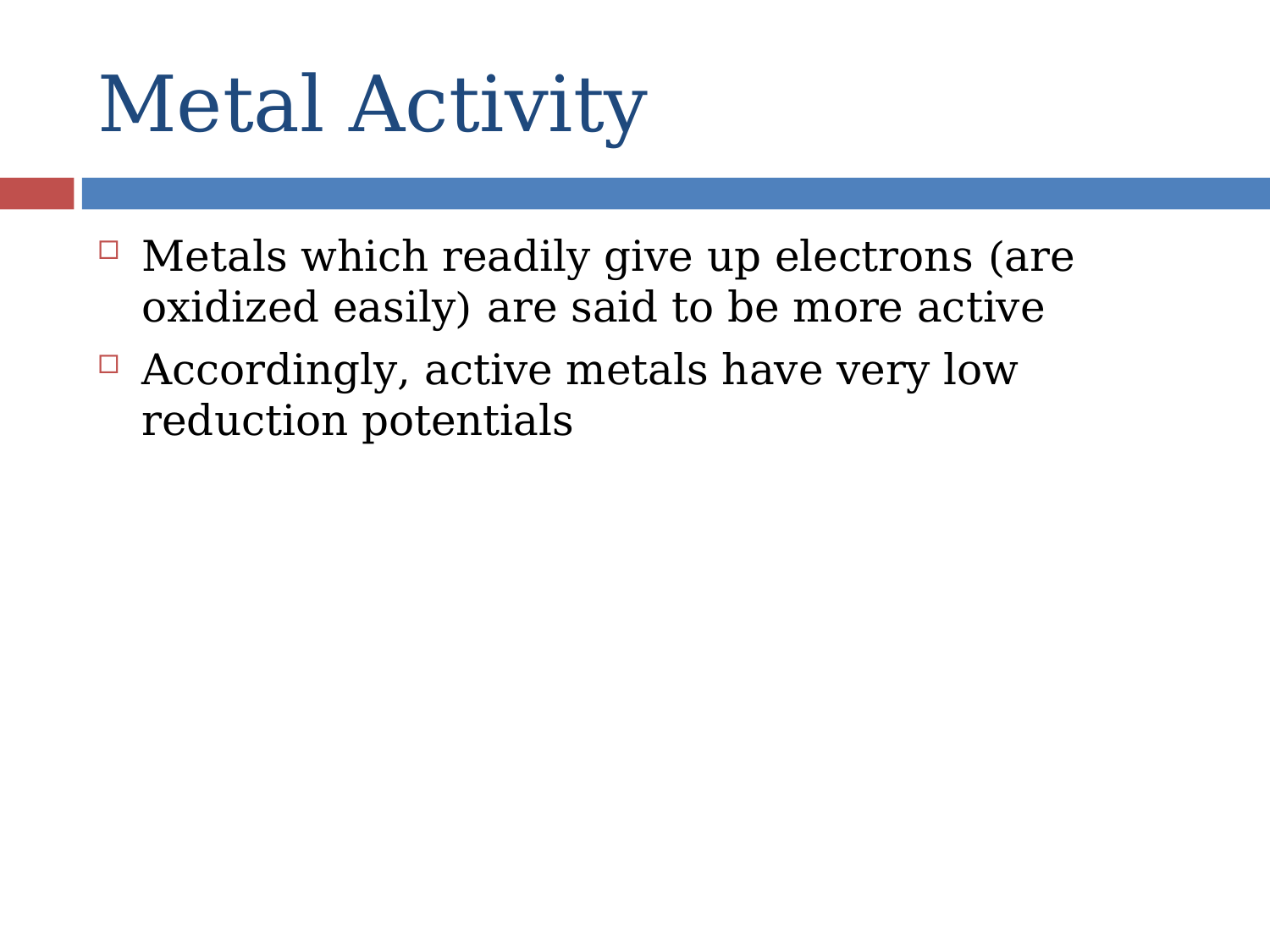

# Metal Activity
Metals which readily give up electrons (are oxidized easily) are said to be more active
Accordingly, active metals have very low reduction potentials